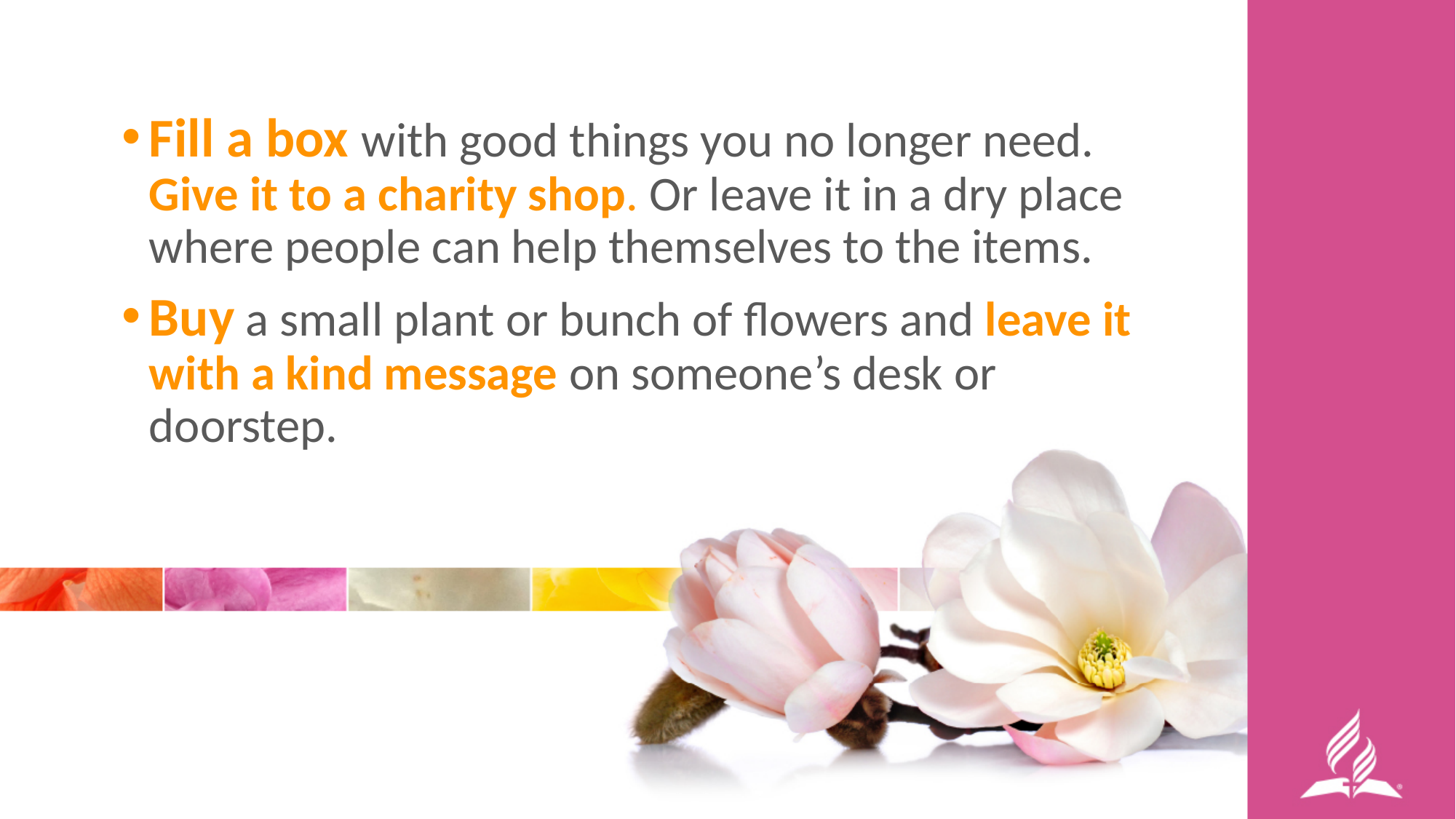

Fill a box with good things you no longer need. Give it to a charity shop. Or leave it in a dry place where people can help themselves to the items.
Buy a small plant or bunch of flowers and leave it with a kind message on someone’s desk or doorstep.